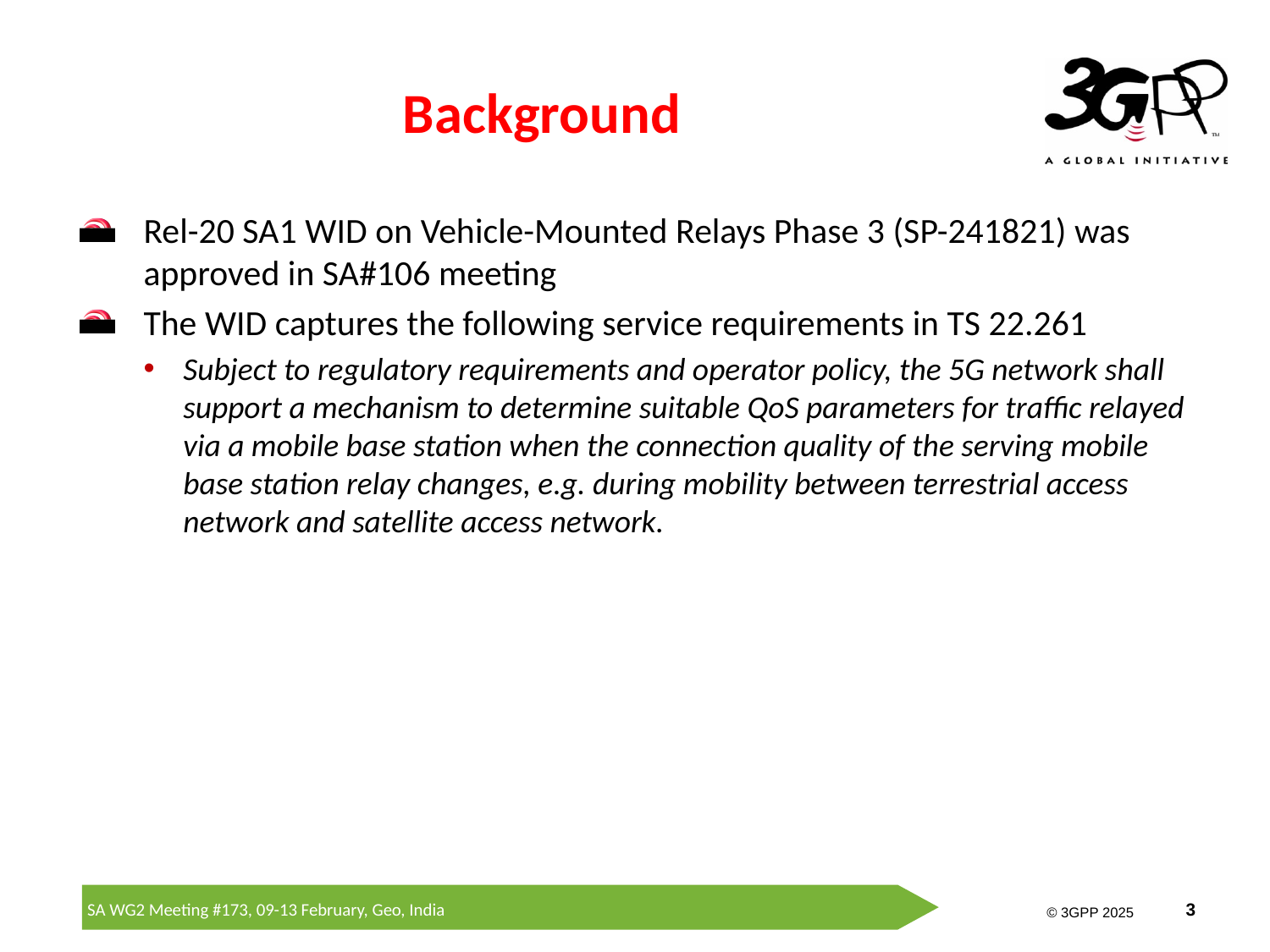

# Background
Rel-20 SA1 WID on Vehicle-Mounted Relays Phase 3 (SP-241821) was approved in SA#106 meeting
The WID captures the following service requirements in TS 22.261
Subject to regulatory requirements and operator policy, the 5G network shall support a mechanism to determine suitable QoS parameters for traffic relayed via a mobile base station when the connection quality of the serving mobile base station relay changes, e.g. during mobility between terrestrial access network and satellite access network.